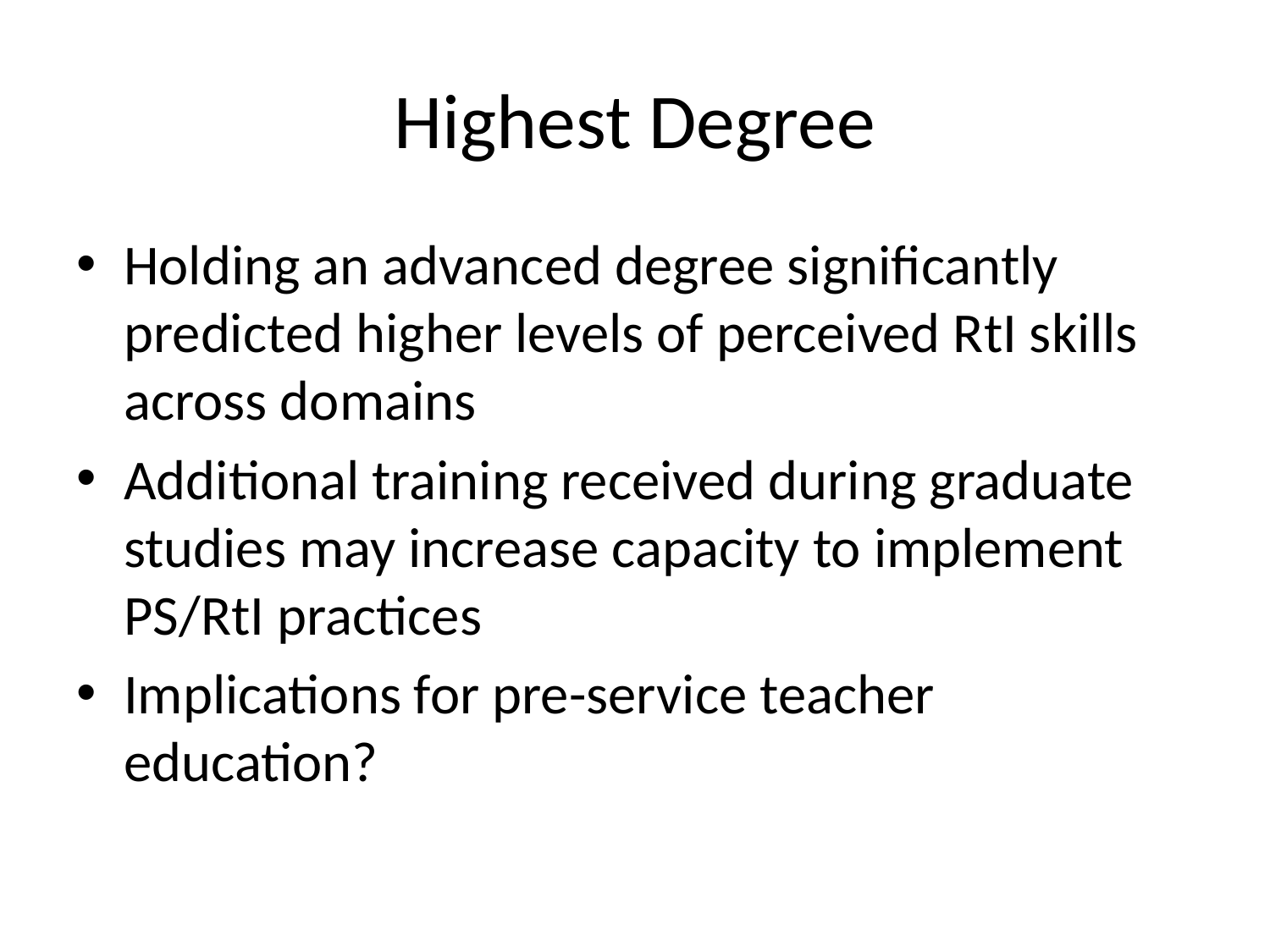

# Highest Degree
Holding an advanced degree significantly predicted higher levels of perceived RtI skills across domains
Additional training received during graduate studies may increase capacity to implement PS/RtI practices
Implications for pre-service teacher education?